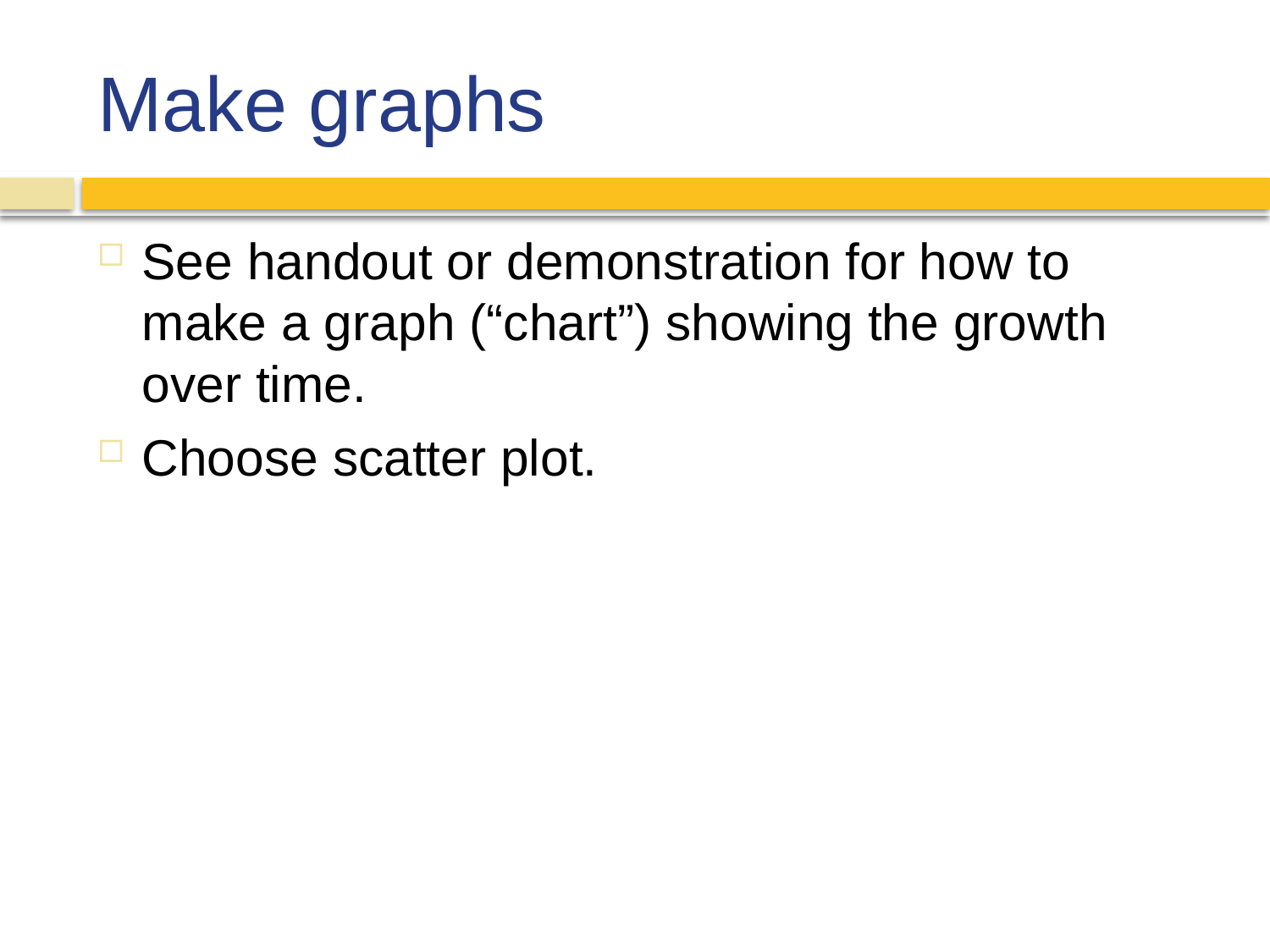

# Make graphs
See handout or demonstration for how to make a graph (“chart”) showing the growth over time.
Choose scatter plot.